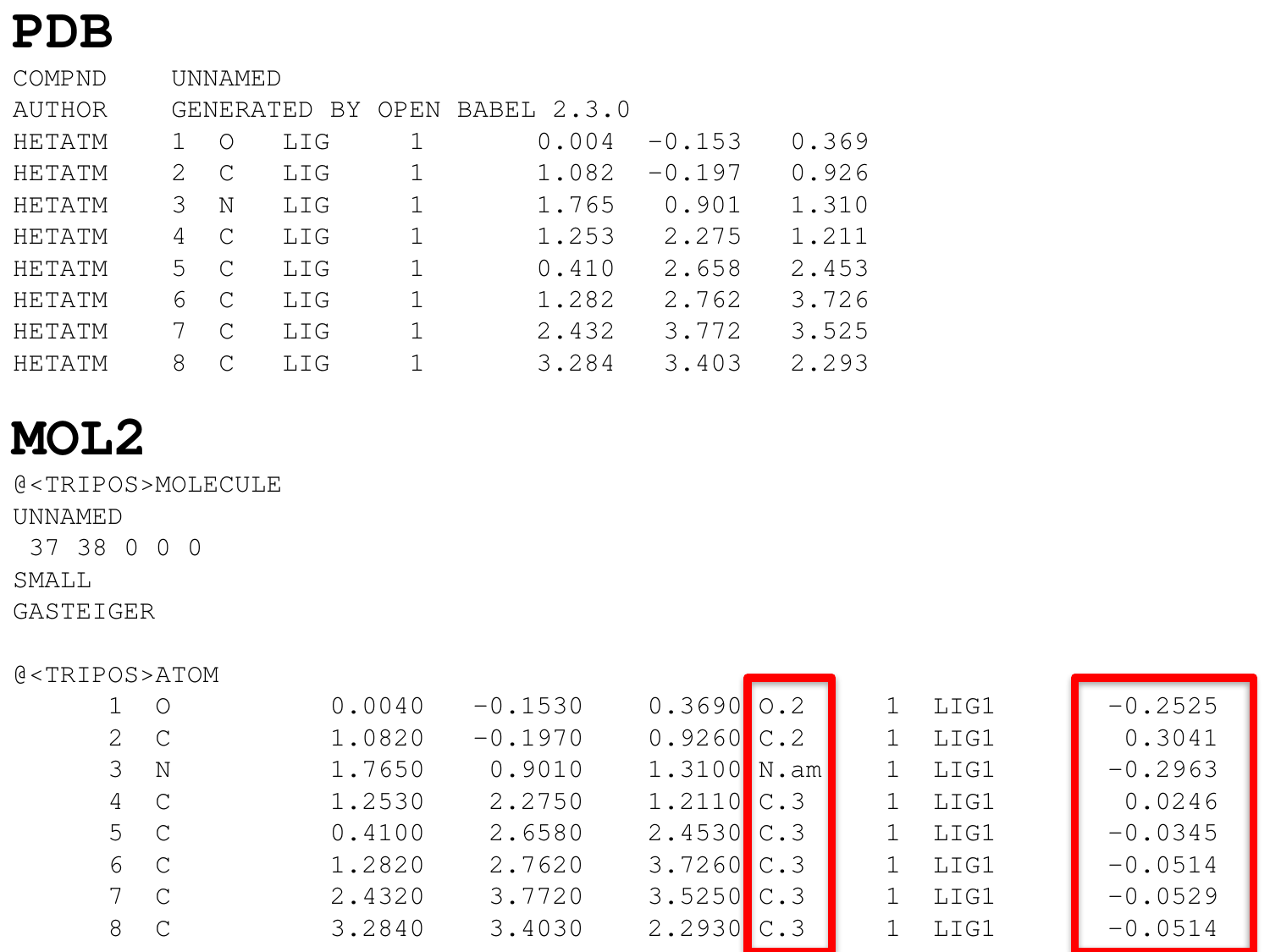

PDB
COMPND    UNNAMED
AUTHOR    GENERATED BY OPEN BABEL 2.3.0
HETATM    1  O   LIG     1       0.004  -0.153   0.369
HETATM    2  C   LIG     1       1.082  -0.197   0.926
HETATM    3  N   LIG     1       1.765   0.901   1.310
HETATM    4  C   LIG     1       1.253   2.275   1.211
HETATM    5  C   LIG     1       0.410   2.658   2.453
HETATM    6  C   LIG     1       1.282   2.762   3.726
HETATM    7  C   LIG     1       2.432   3.772   3.525
HETATM    8  C   LIG     1       3.284   3.403   2.293
MOL2
@<TRIPOS>MOLECULE
UNNAMED
 37 38 0 0 0
SMALL
GASTEIGER

@<TRIPOS>ATOM
      1  O          0.0040   -0.1530    0.3690 O.2     1  LIG1       -0.2525
      2  C          1.0820   -0.1970    0.9260 C.2     1  LIG1        0.3041
      3  N          1.7650    0.9010    1.3100 N.am    1  LIG1       -0.2963
      4  C          1.2530    2.2750    1.2110 C.3     1  LIG1        0.0246
      5  C          0.4100    2.6580    2.4530 C.3     1  LIG1       -0.0345
      6  C          1.2820    2.7620    3.7260 C.3     1  LIG1       -0.0514
      7  C          2.4320    3.7720    3.5250 C.3     1  LIG1       -0.0529
      8  C          3.2840    3.4030    2.2930 C.3     1  LIG1       -0.0514